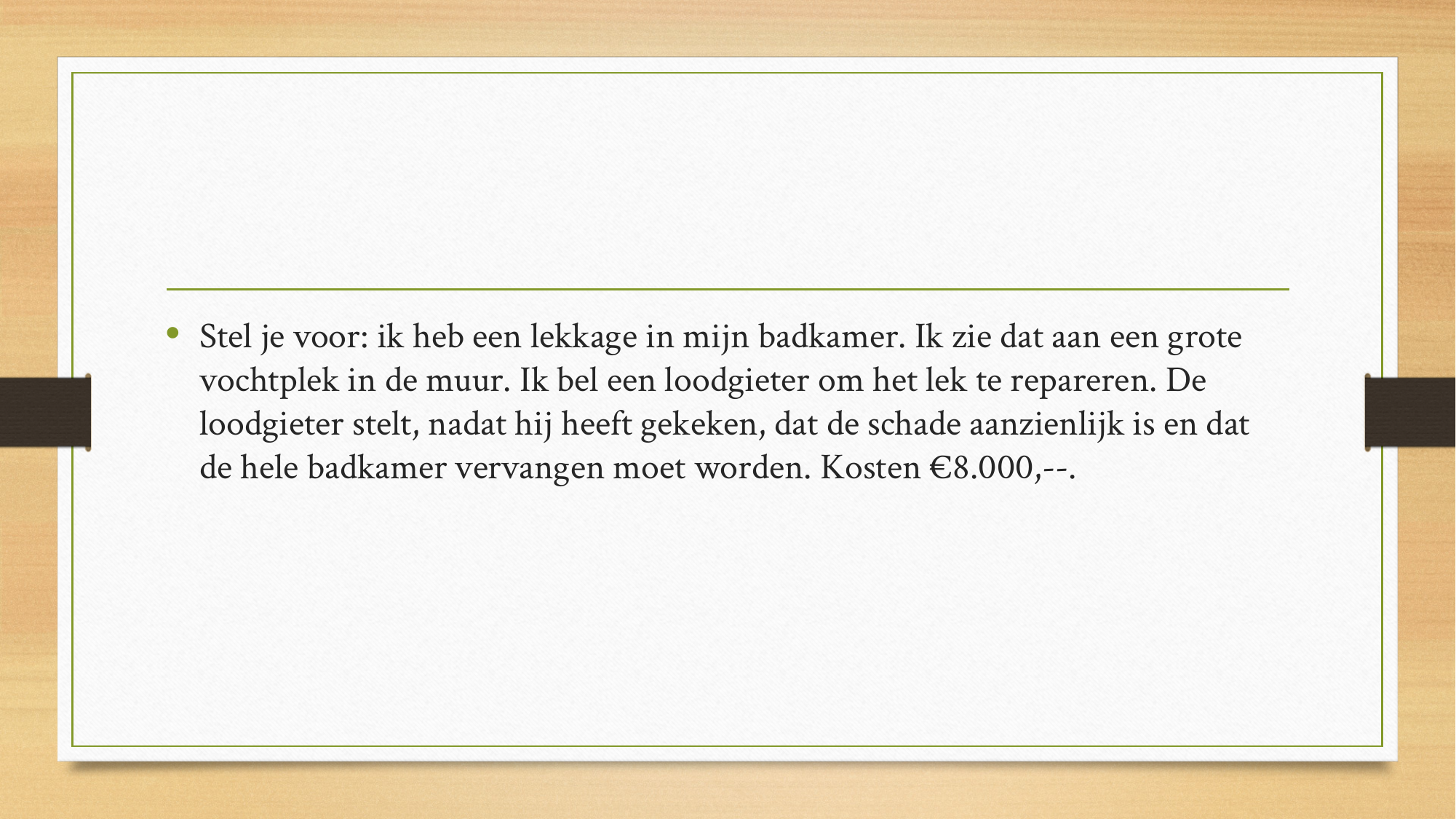

#
Stel je voor: ik heb een lekkage in mijn badkamer. Ik zie dat aan een grote vochtplek in de muur. Ik bel een loodgieter om het lek te repareren. De loodgieter stelt, nadat hij heeft gekeken, dat de schade aanzienlijk is en dat de hele badkamer vervangen moet worden. Kosten €8.000,--.